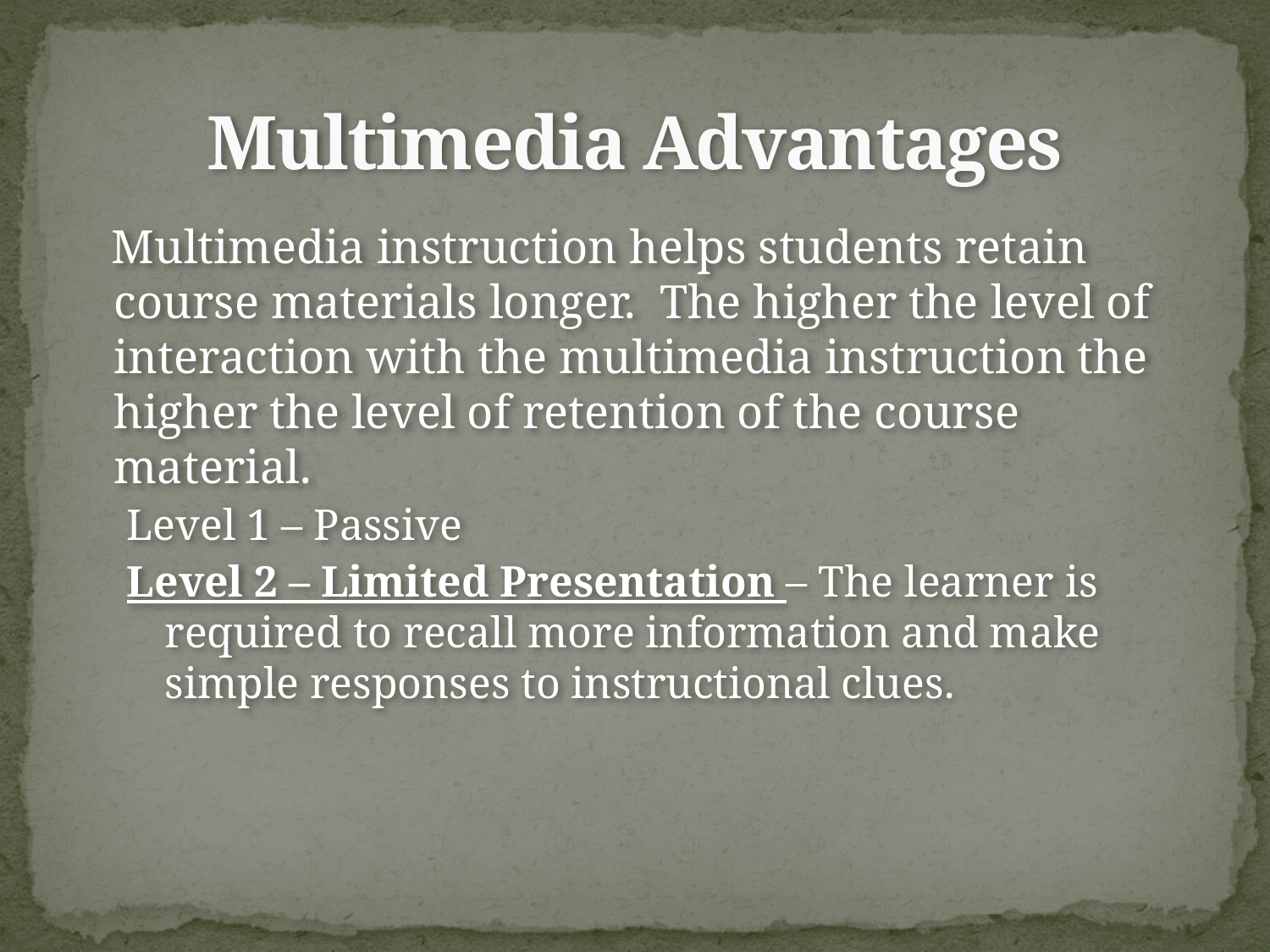

# Multimedia Advantages
   Multimedia instruction helps students retain course materials longer.  The higher the level of interaction with the multimedia instruction the higher the level of retention of the course material.
Level 1 – Passive
Level 2 – Limited Presentation – The learner is required to recall more information and make simple responses to instructional clues.